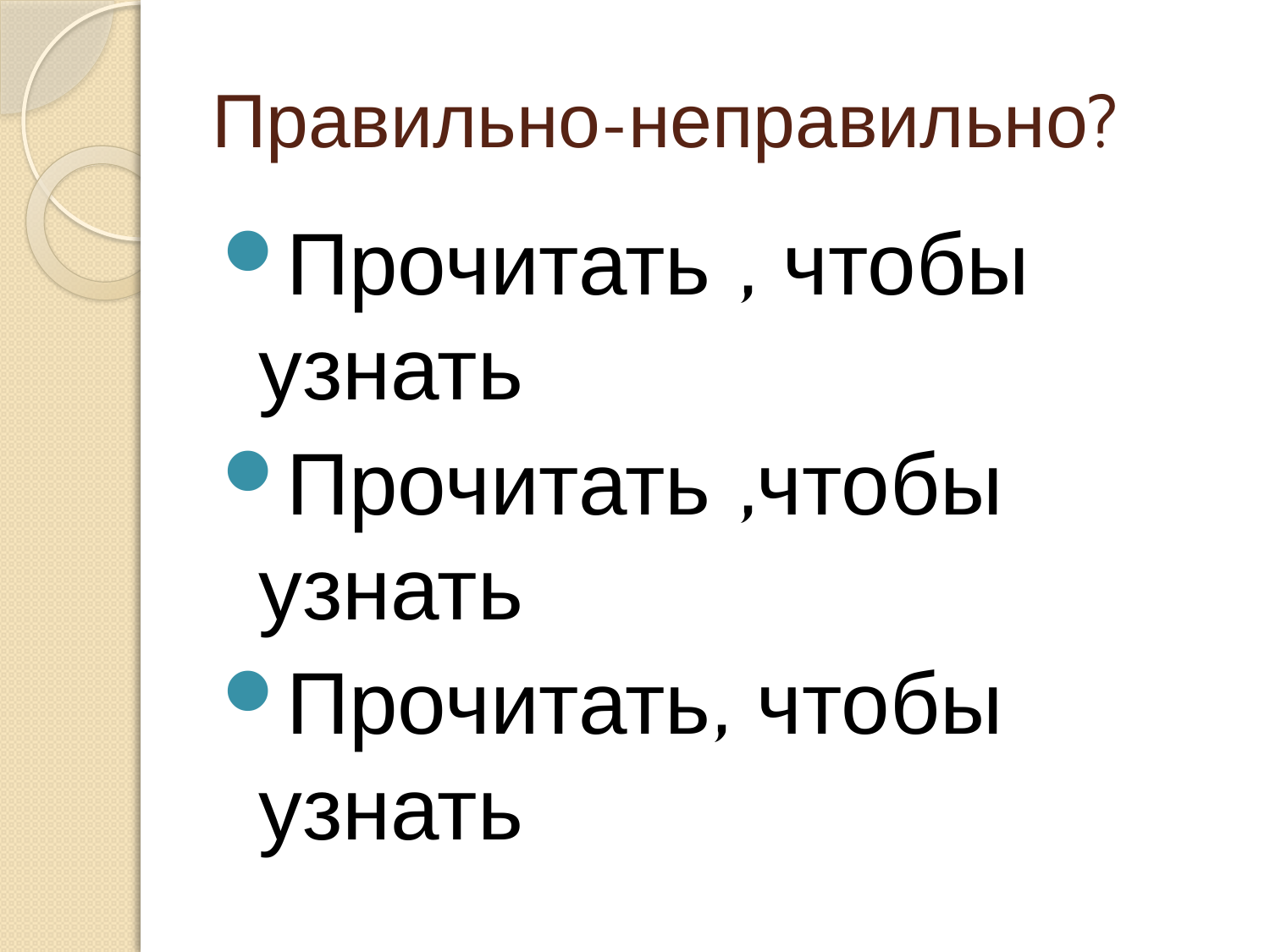

# Правильно-неправильно?
Прочитать , чтобы узнать
Прочитать ,чтобы узнать
Прочитать, чтобы узнать